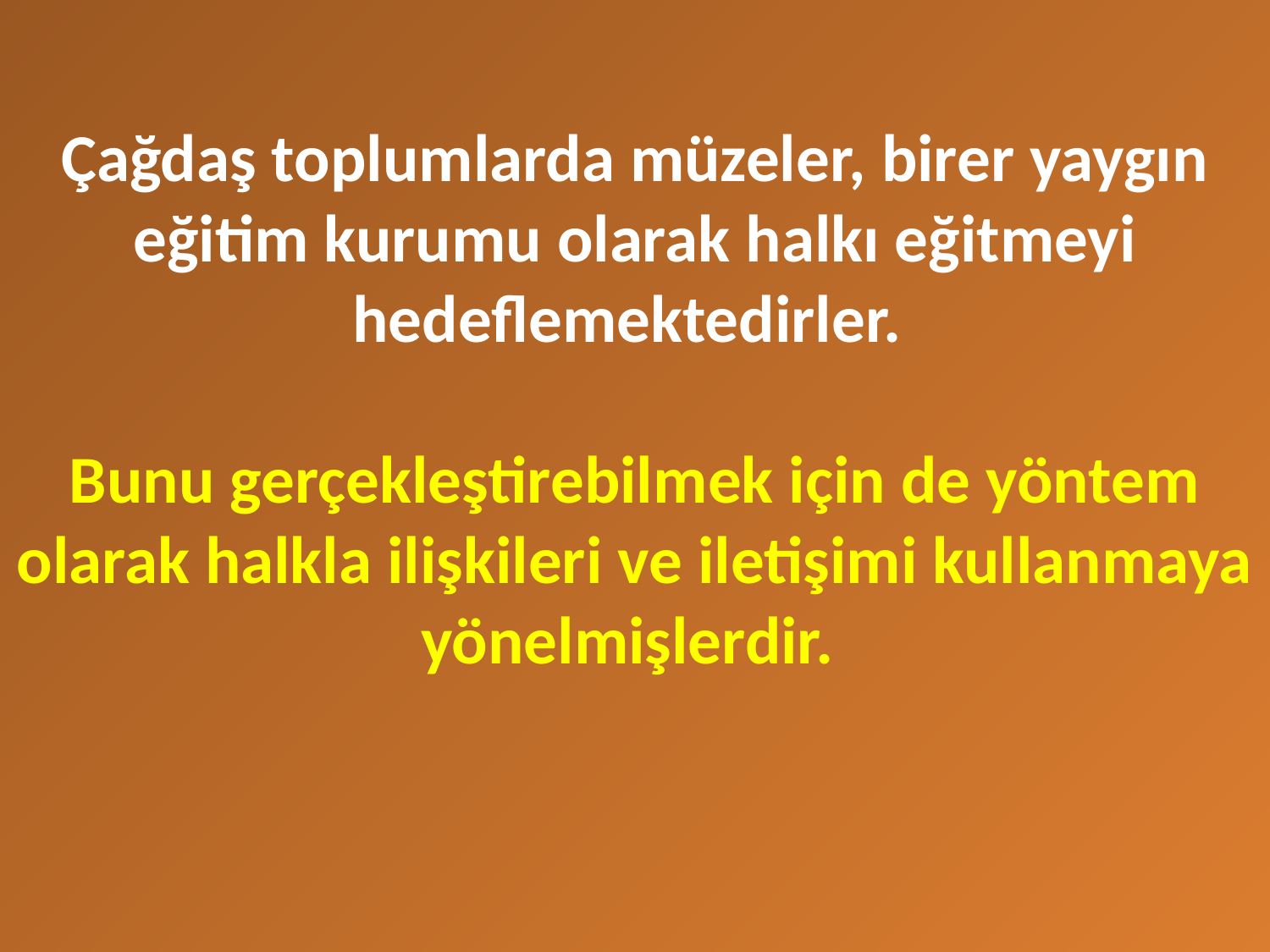

# Çağdaş toplumlarda müzeler, birer yaygın eğitim kurumu olarak halkı eğitmeyi hedeflemektedirler. Bunu gerçekleştirebilmek için de yöntem olarak halkla ilişkileri ve iletişimi kullanmaya yönelmişlerdir.